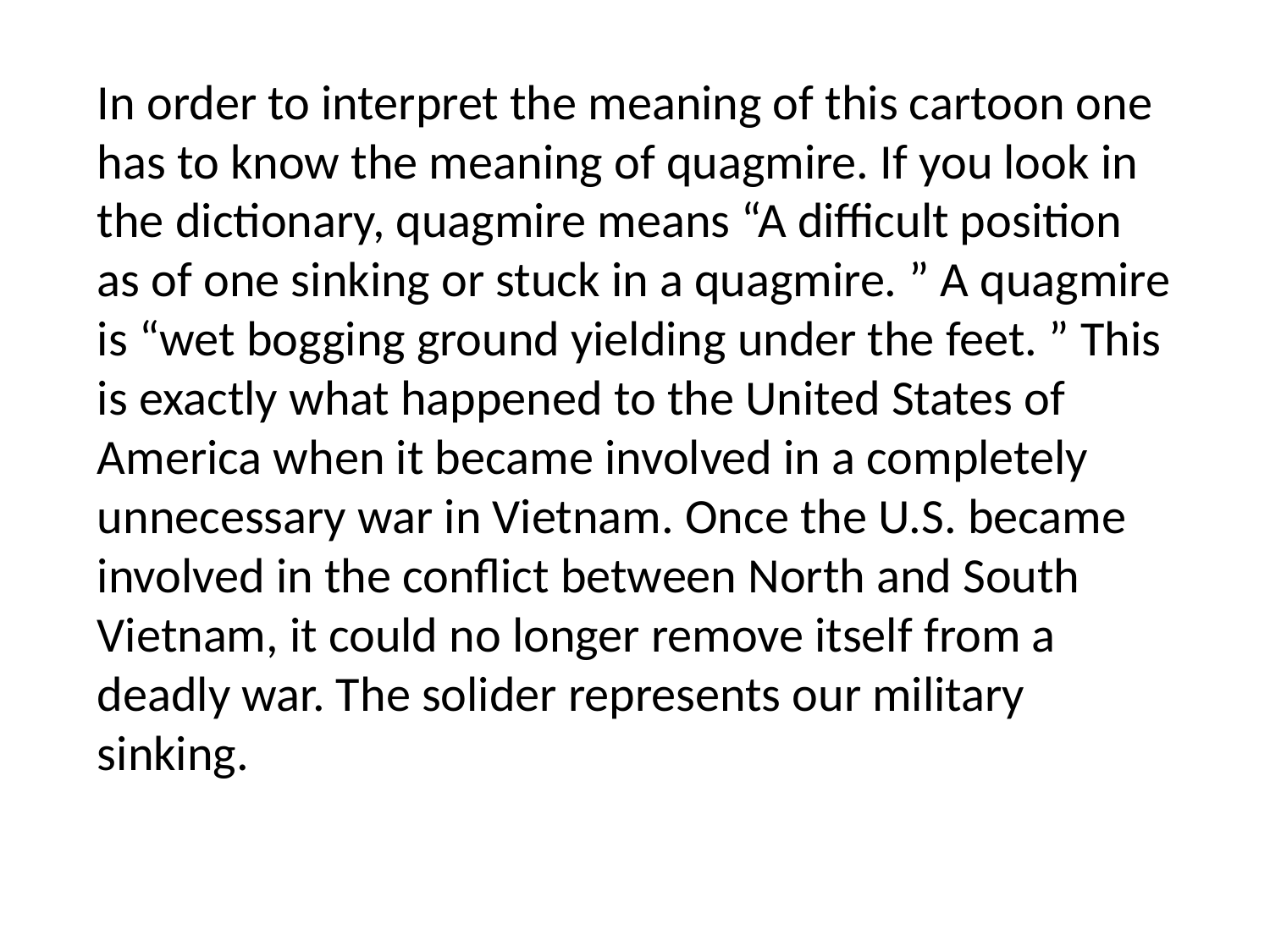

In order to interpret the meaning of this cartoon one has to know the meaning of quagmire. If you look in the dictionary, quagmire means “A difficult position as of one sinking or stuck in a quagmire. ” A quagmire is “wet bogging ground yielding under the feet. ” This is exactly what happened to the United States of America when it became involved in a completely unnecessary war in Vietnam. Once the U.S. became involved in the conflict between North and South Vietnam, it could no longer remove itself from a deadly war. The solider represents our military sinking.